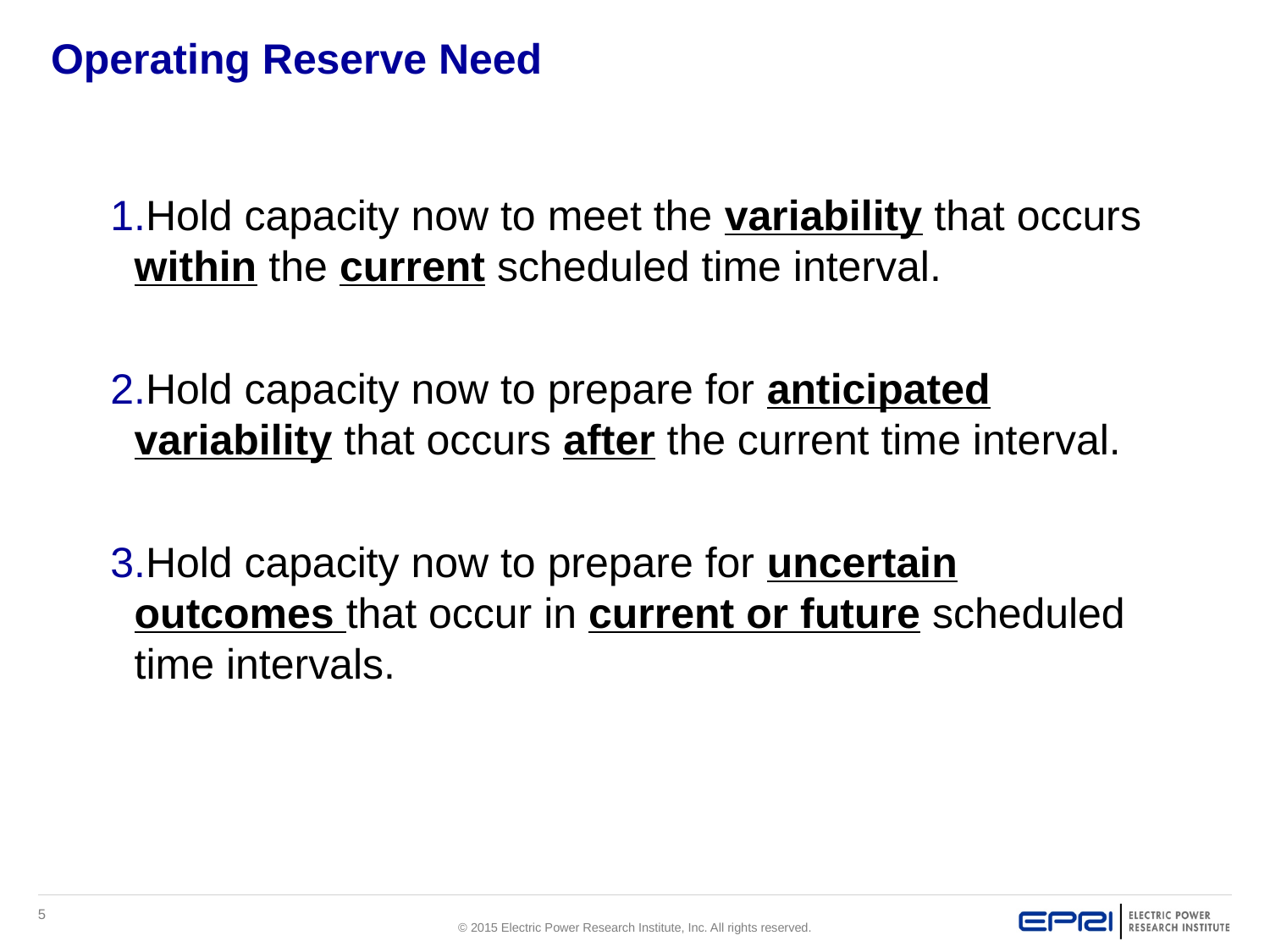

# Operating Reserve Need

Hold capacity now to meet the variability that occurs within the current scheduled time interval.

Hold capacity now to prepare for anticipated variability that occurs after the current time interval.

Hold capacity now to prepare for uncertain outcomes that occur in current or future scheduled time intervals.